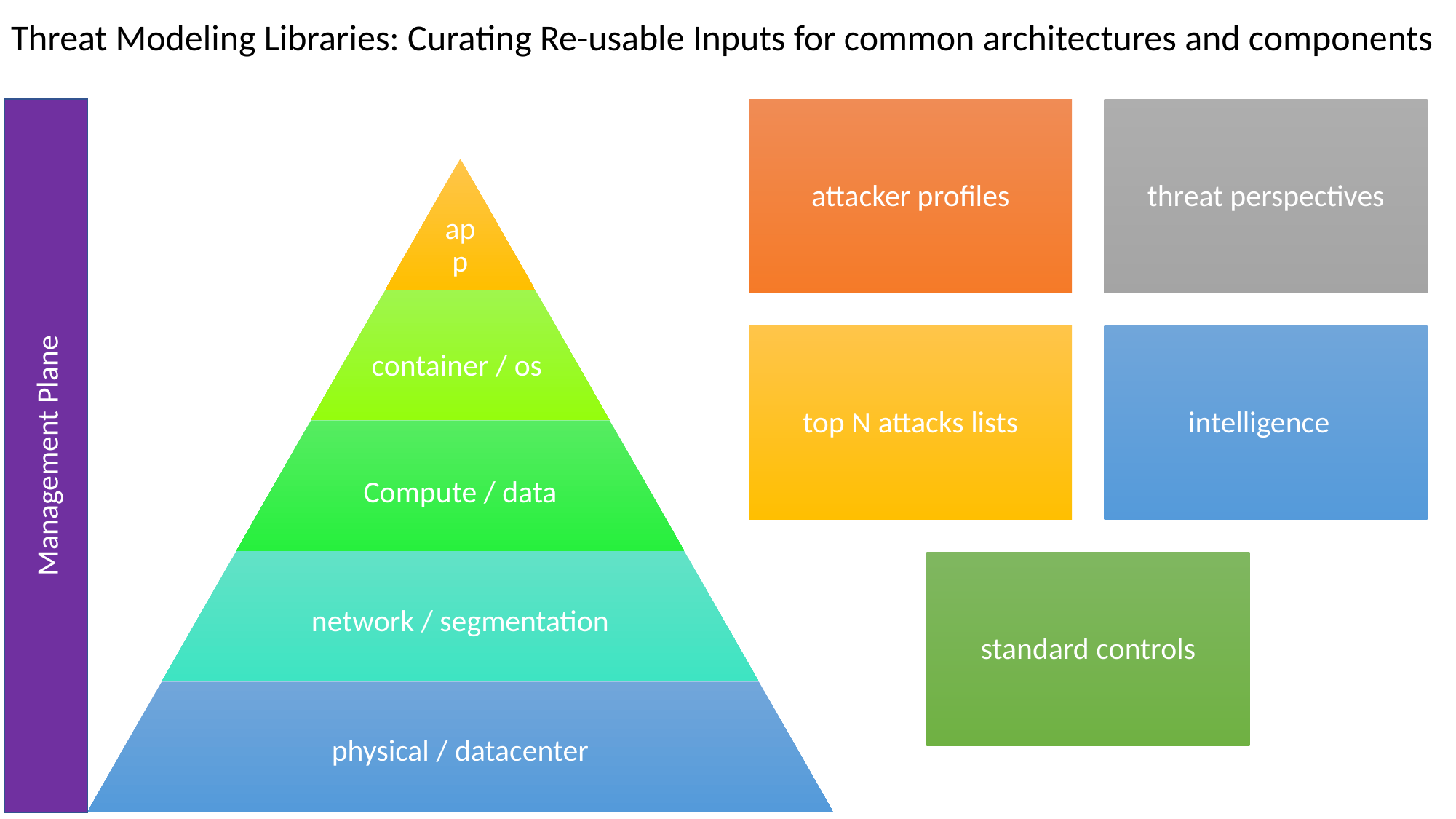

# Threat Modeling Libraries: Curating Re-usable Inputs for common architectures and components
Management Plane
attacker profiles
threat perspectives
top N attacks lists
intelligence
standard controls
app
container / os
Compute / data
network / segmentation
physical / datacenter